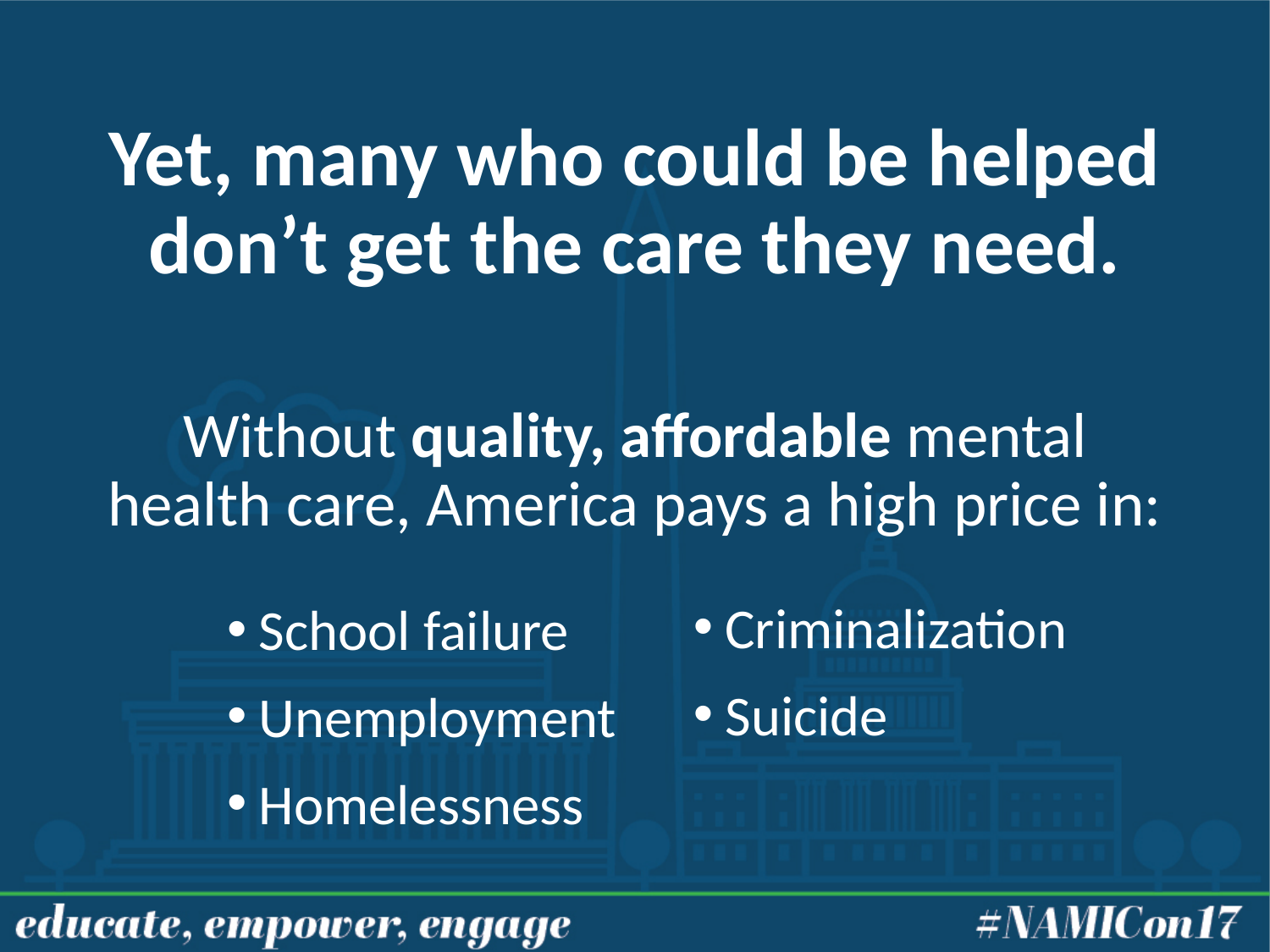

Yet, many who could be helped don’t get the care they need.

Without quality, affordable mental health care, America pays a high price in:
School failure
Unemployment
Homelessness

Criminalization
Suicide